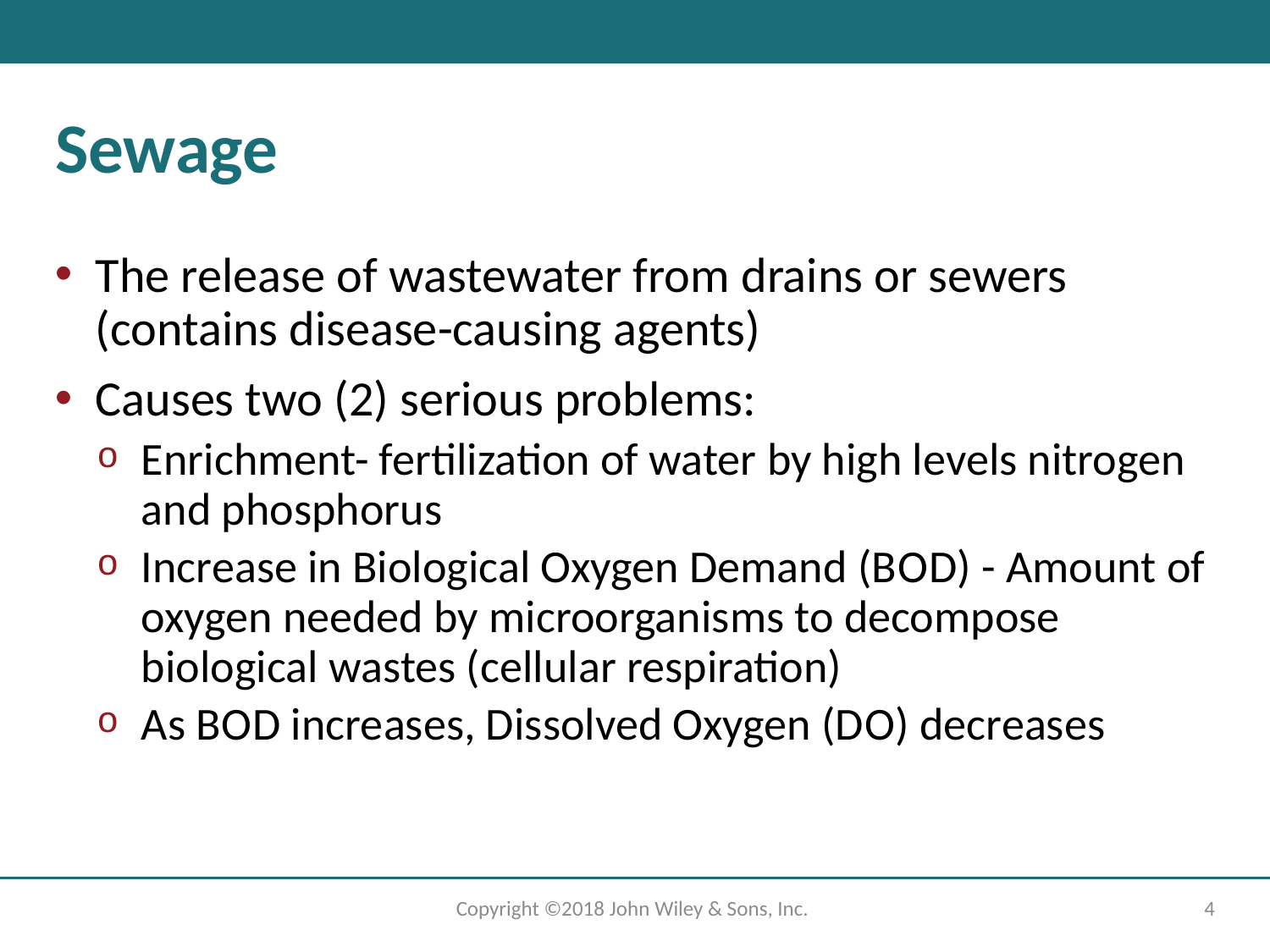

# Sewage
The release of wastewater from drains or sewers (contains disease-causing agents)
Causes two (2) serious problems:
Enrichment- fertilization of water by high levels nitrogen and phosphorus
Increase in Biological Oxygen Demand (B O D) - Amount of oxygen needed by microorganisms to decompose biological wastes (cellular respiration)
As B O D increases, Dissolved Oxygen (D O) decreases
Copyright ©2018 John Wiley & Sons, Inc.
4